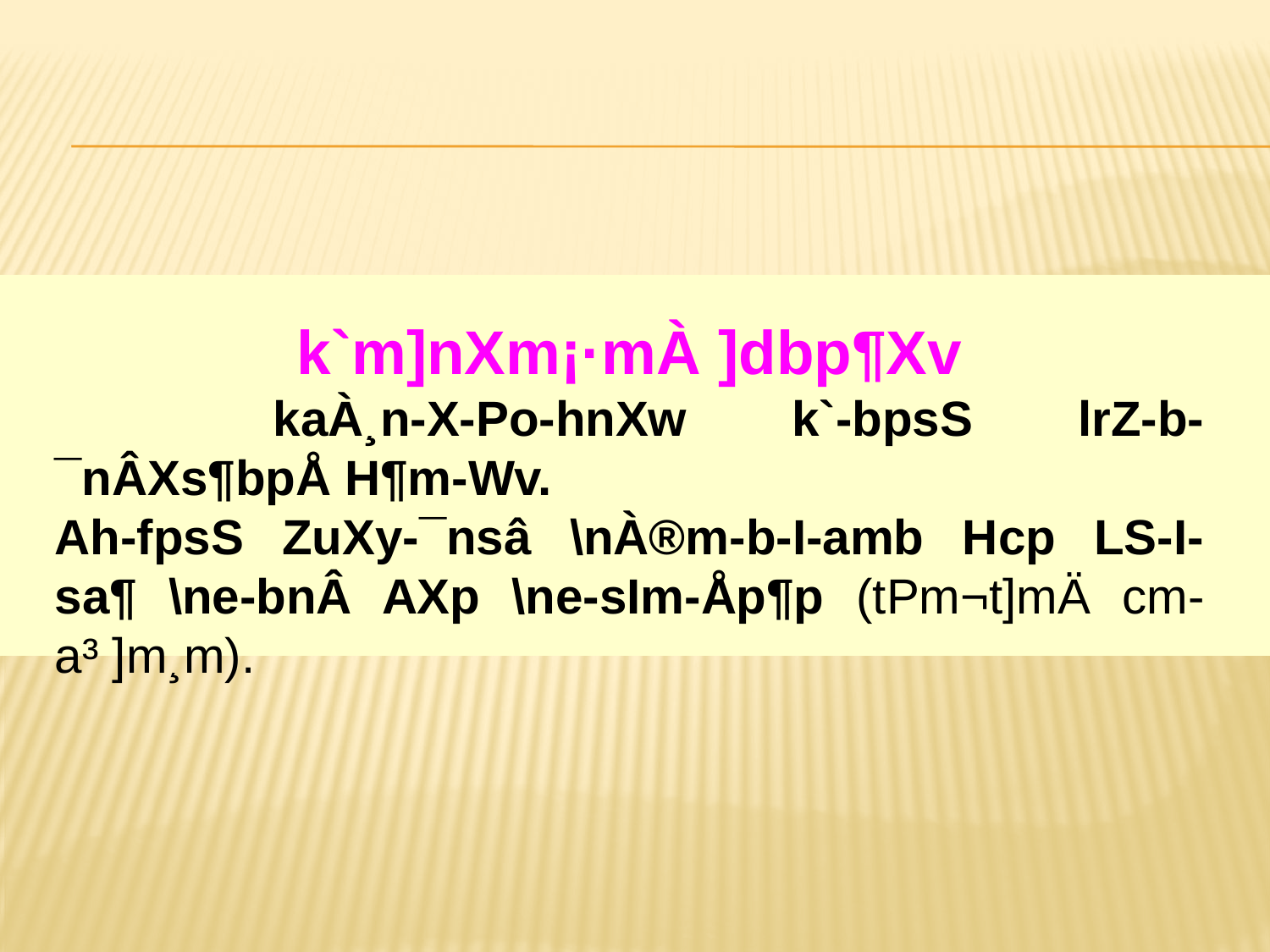

k`m]nXm¡·mÀ ]dbp¶Xv
 	kaÀ¸n-X-Po-hnXw k`-bpsS lrZ-b-¯nÂXs¶bpÅ H¶m-Wv.
Ah-fpsS ZuXy-¯nsâ \nÀ®m-b-I-amb Hcp LS-I-sa¶ \ne-bnÂ AXp \ne-sIm-Åp¶p (tPm¬t]mÄ c­m-a³ ]m¸m).